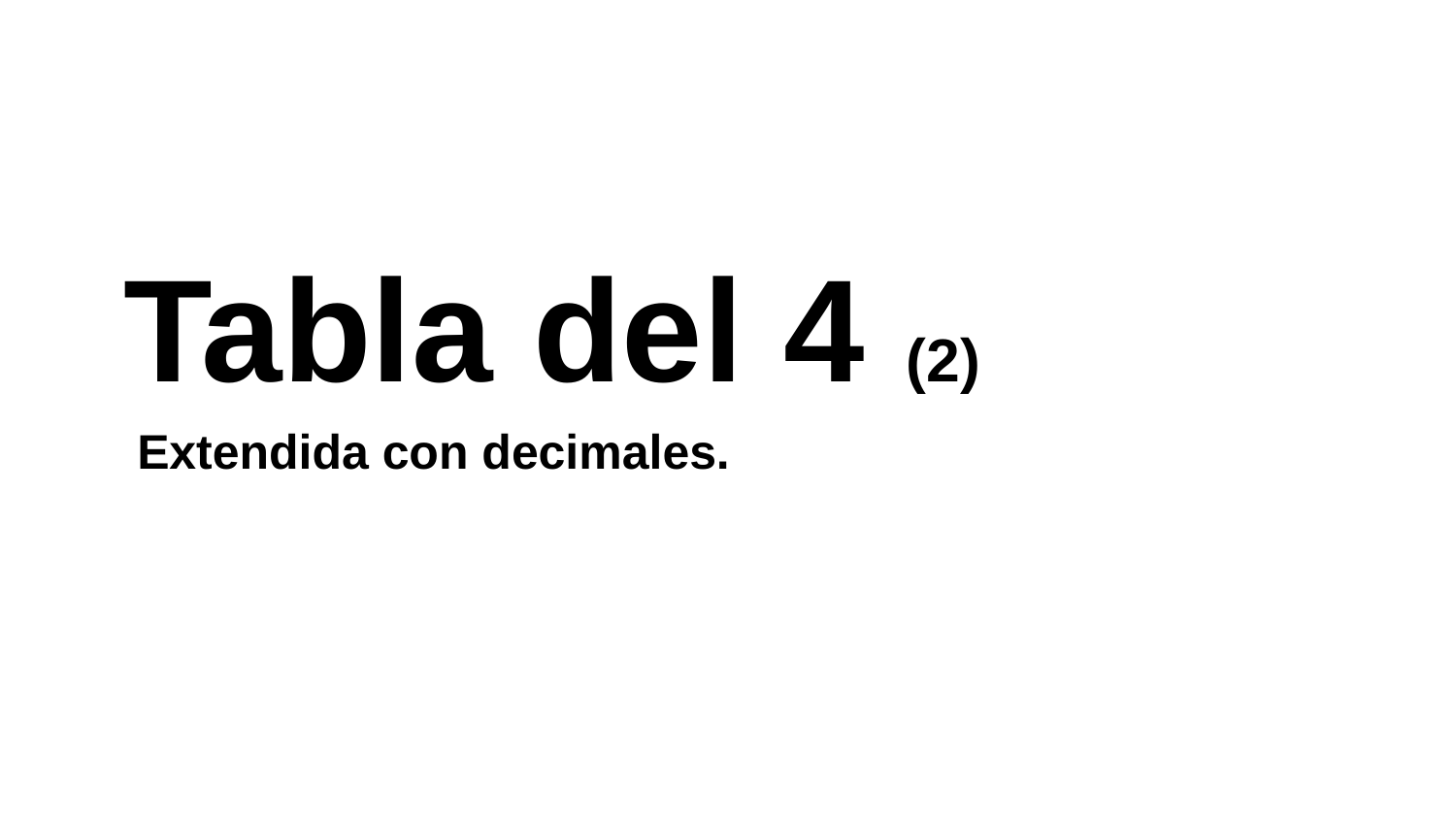

Tabla del 4 (2)
 Extendida con decimales.